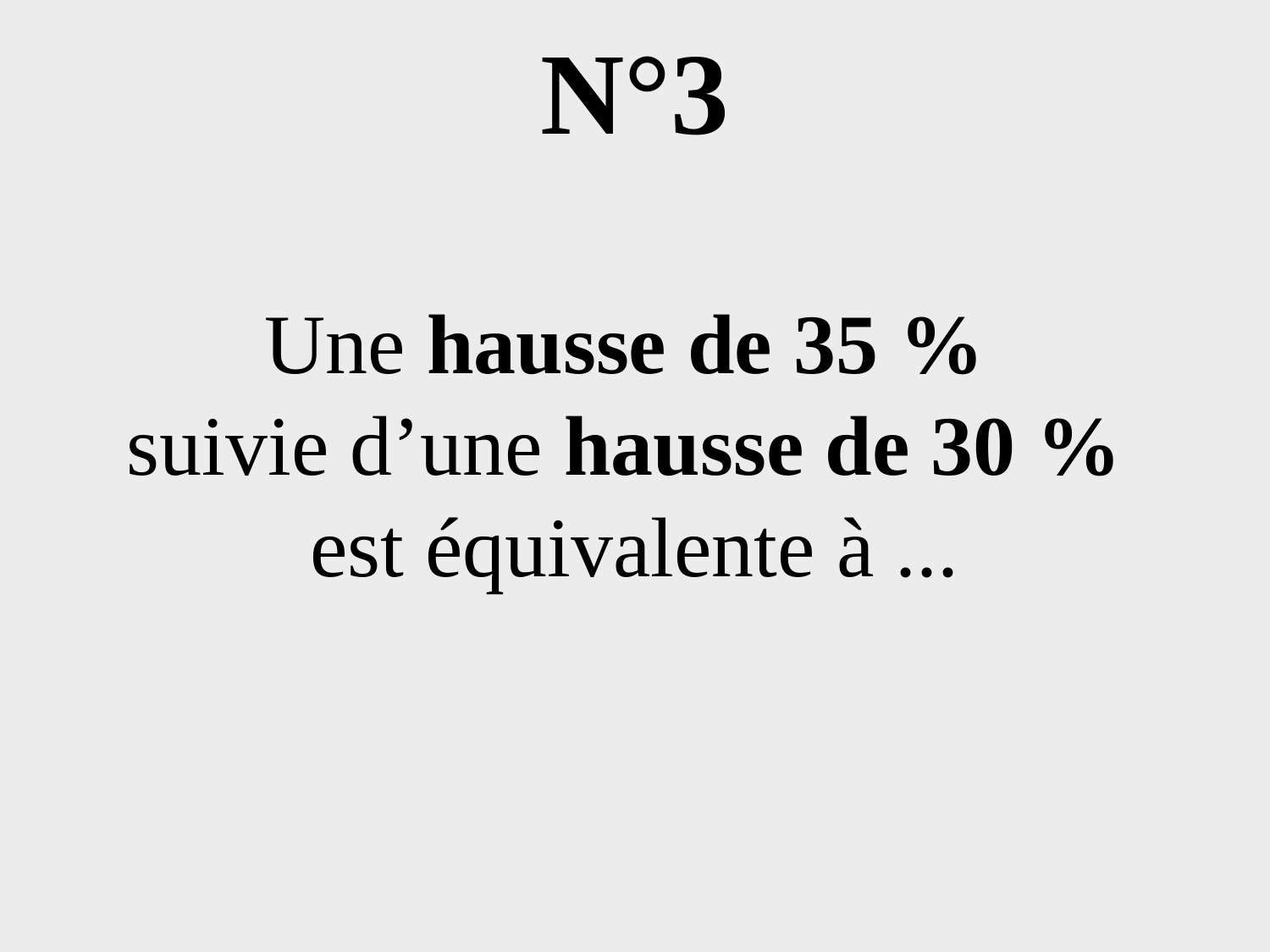

# N°3
Une hausse de 35 %
suivie d’une hausse de 30 %
est équivalente à ...